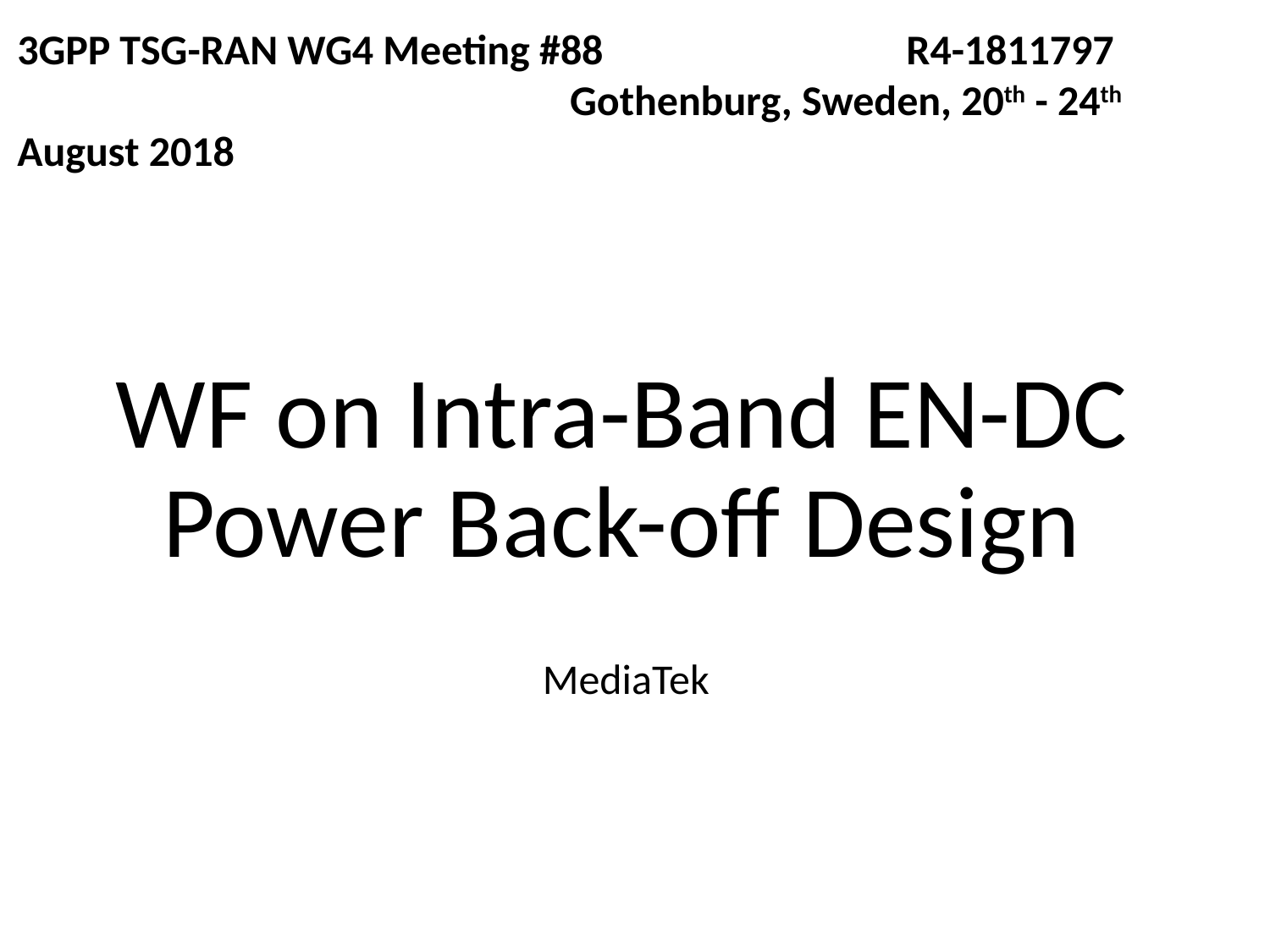

3GPP TSG-RAN WG4 Meeting #88			R4-1811797                                                                        Gothenburg, Sweden, 20th - 24th August 2018
# WF on Intra-Band EN-DC Power Back-off Design
MediaTek